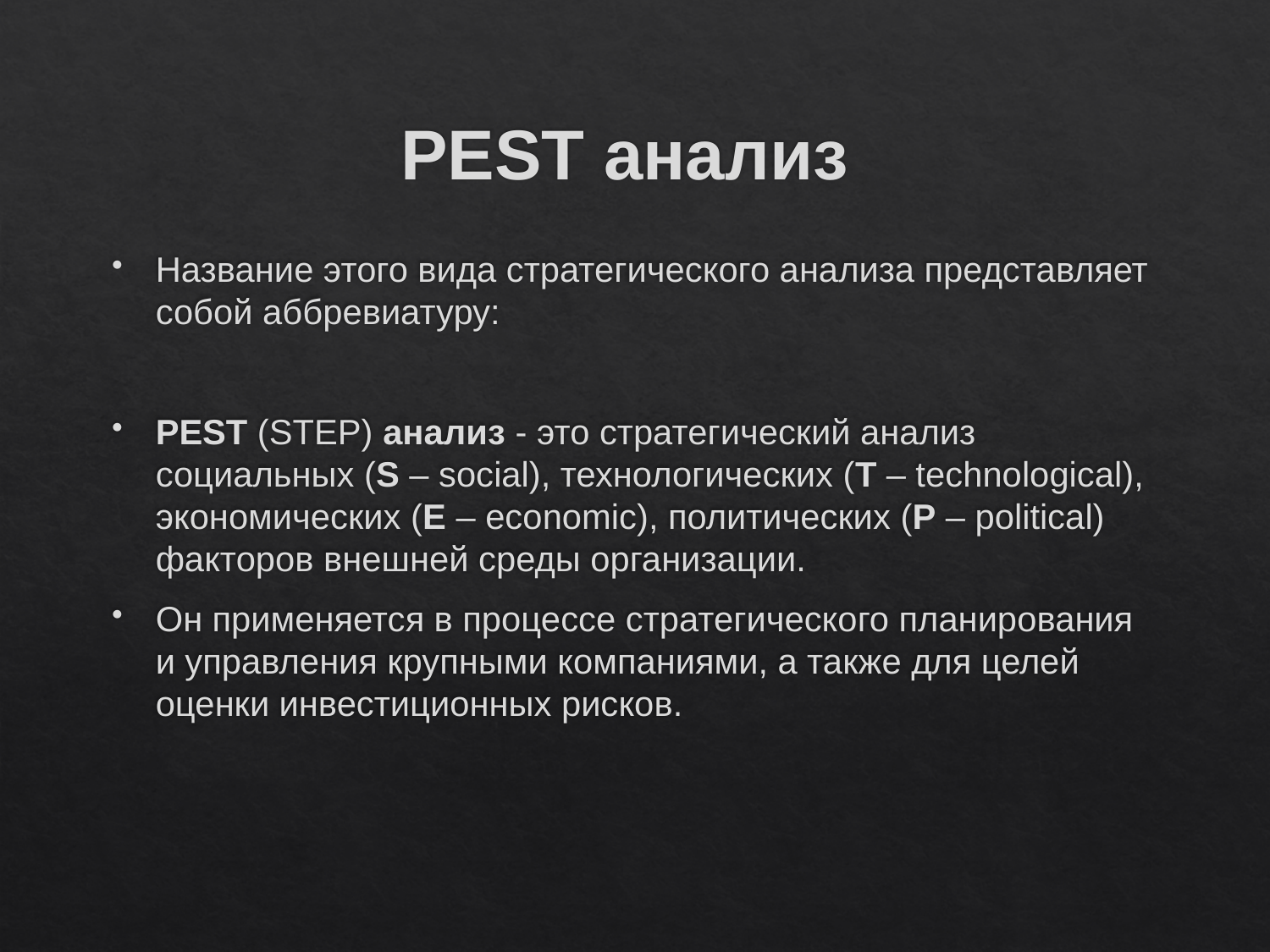

# PEST анализ
Название этого вида стратегического анализа представляет собой аббревиатуру:

PEST (STEP) анализ - это стратегический анализ социальных (S – social), технологических (Т – technological), экономических (Е – economic), политических (Р – political) факторов внешней среды организации.
Он применяется в процессе стратегического планирования и управления крупными компаниями, а также для целей оценки инвестиционных рисков.